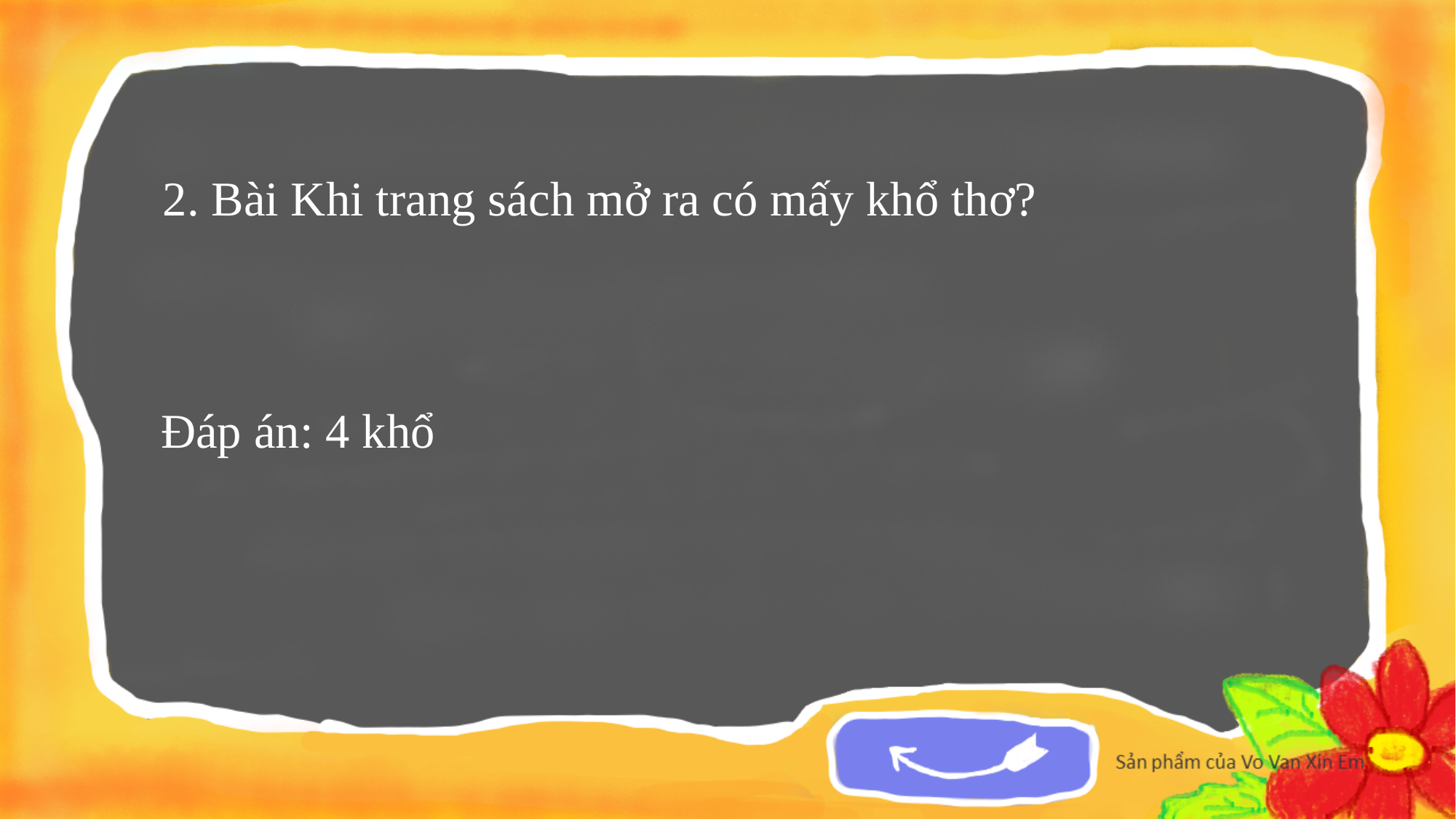

2. Bài Khi trang sách mở ra có mấy khổ thơ?
Đáp án: 4 khổ